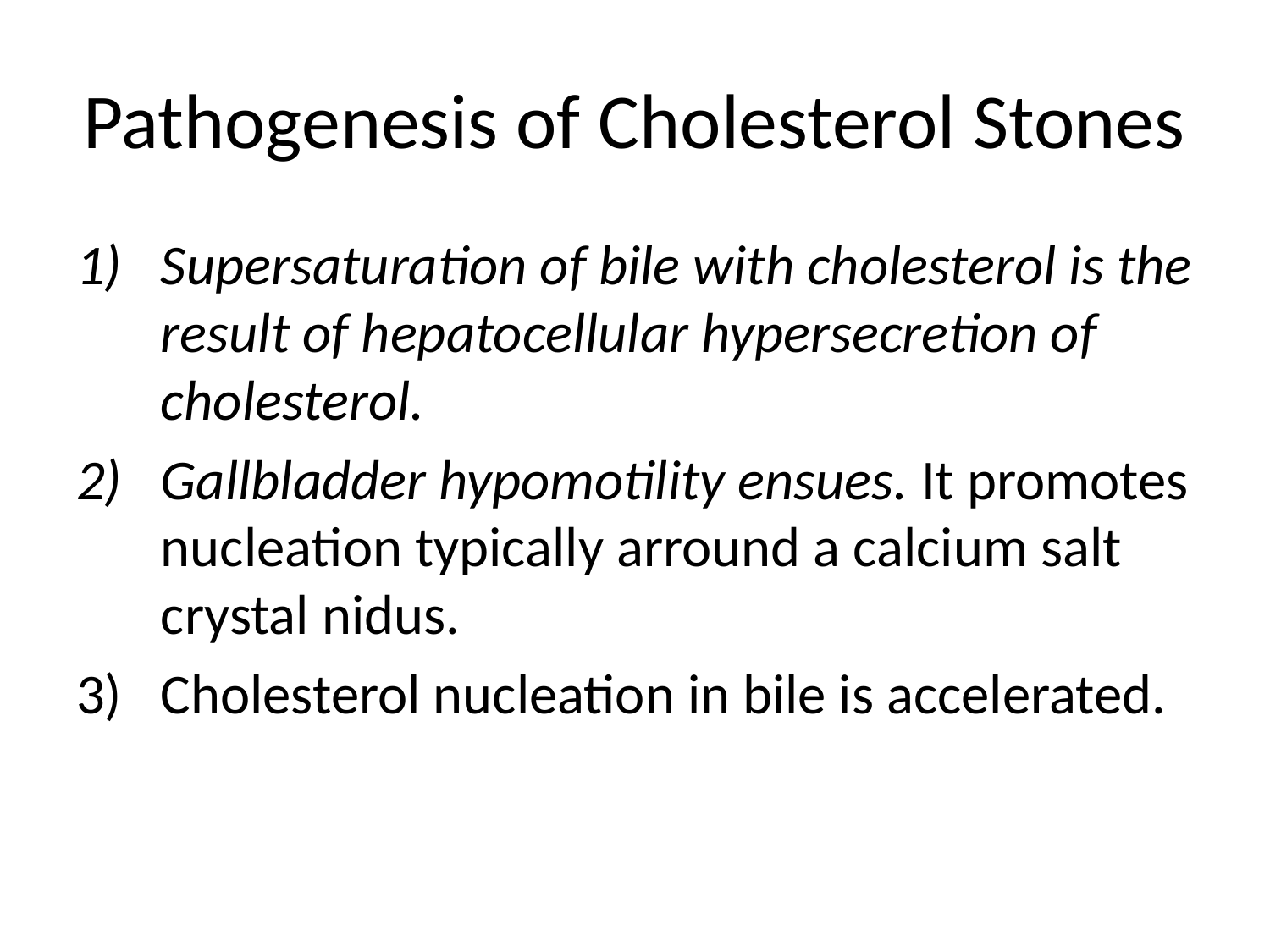

# Pathogenesis of Cholesterol Stones
Supersaturation of bile with cholesterol is the result of hepatocellular hypersecretion of cholesterol.
Gallbladder hypomotility ensues. It promotes nucleation typically arround a calcium salt crystal nidus.
Cholesterol nucleation in bile is accelerated.